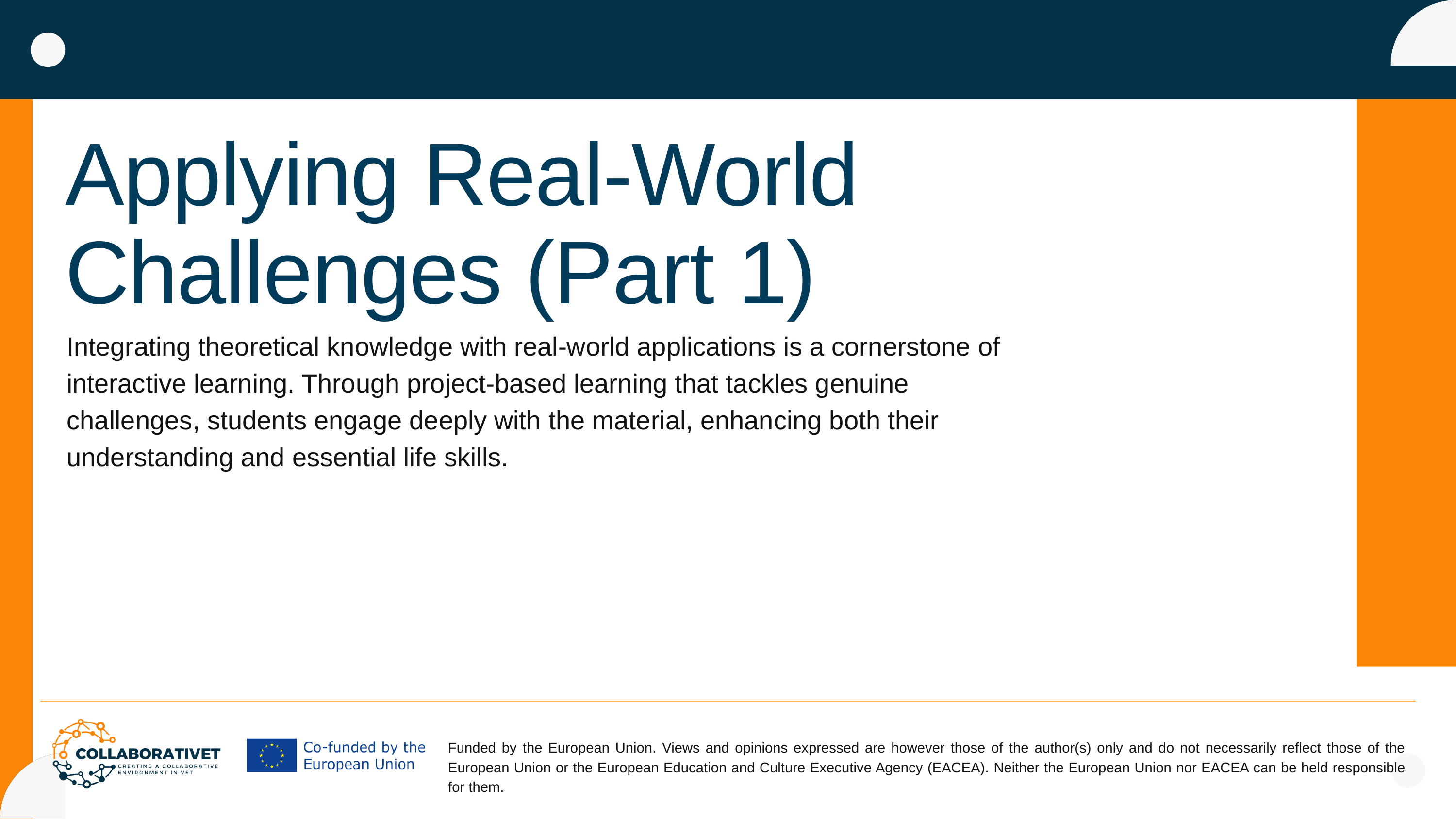

Applying Real-World Challenges (Part 1)
Integrating theoretical knowledge with real-world applications is a cornerstone of interactive learning. Through project-based learning that tackles genuine challenges, students engage deeply with the material, enhancing both their understanding and essential life skills.

Funded by the European Union. Views and opinions expressed are however those of the author(s) only and do not necessarily reflect those of the European Union or the European Education and Culture Executive Agency (EACEA). Neither the European Union nor EACEA can be held responsible for them.